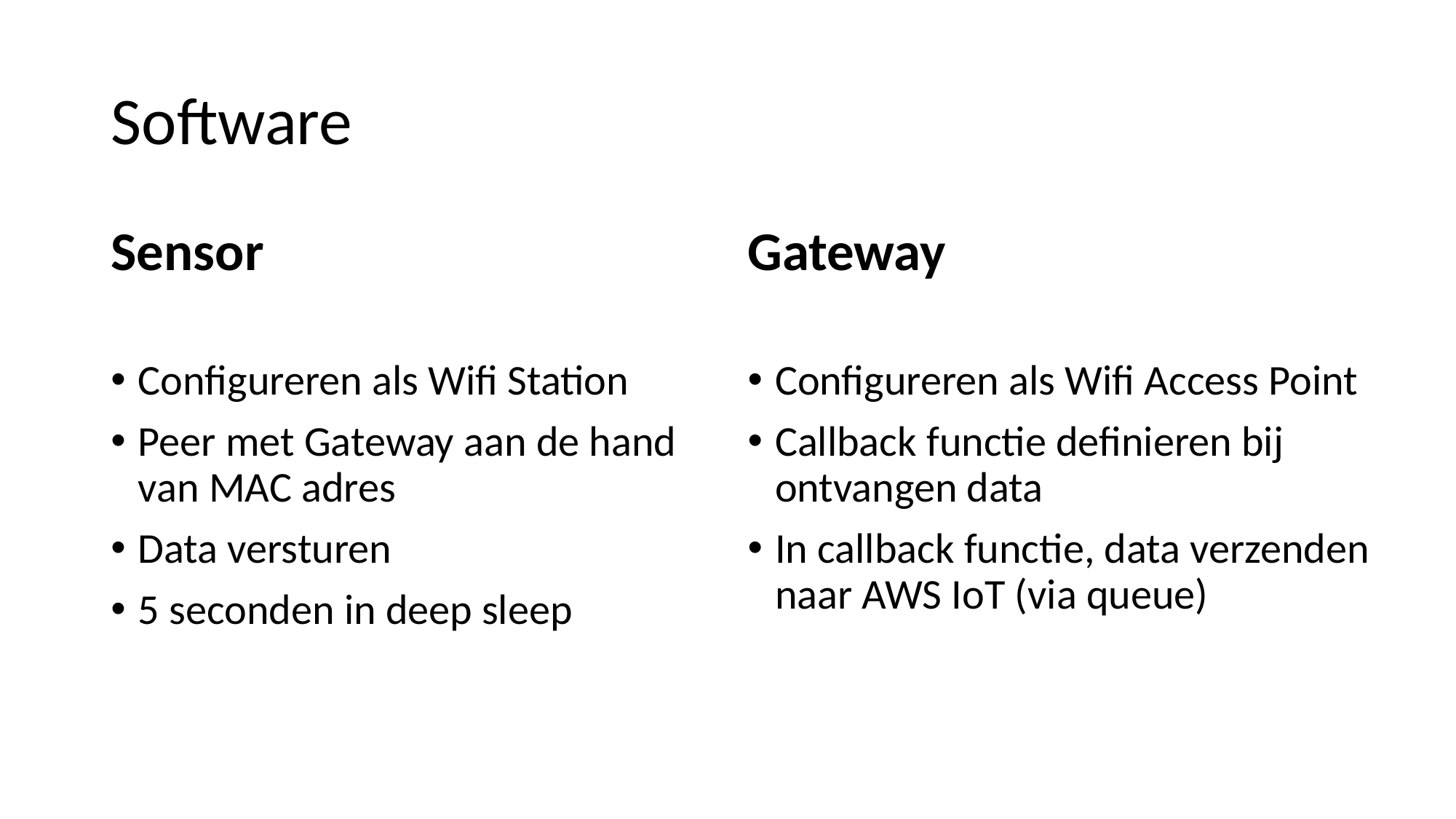

# Software
Sensor

Configureren als Wifi Station
Peer met Gateway aan de hand van MAC adres
Data versturen
5 seconden in deep sleep
Gateway

Configureren als Wifi Access Point
Callback functie definieren bij ontvangen data
In callback functie, data verzenden naar AWS IoT (via queue)